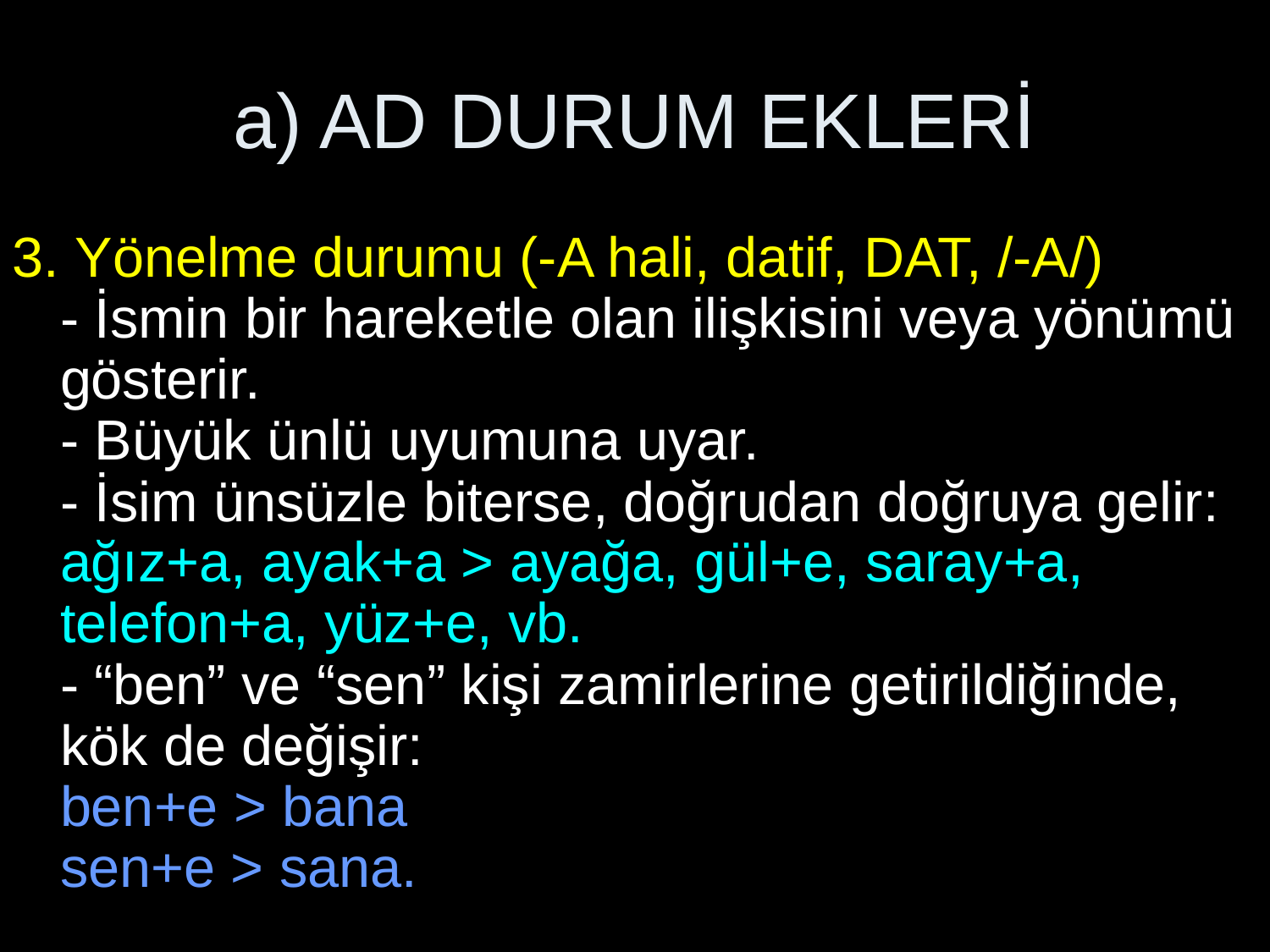

# a) AD DURUM EKLERİ
3. Yönelme durumu (-A hali, datif, DAT, /-A/)
- İsmin bir hareketle olan ilişkisini veya yönümü gösterir.
- Büyük ünlü uyumuna uyar.
- İsim ünsüzle biterse, doğrudan doğruya gelir:
ağız+a, ayak+a > ayağa, gül+e, saray+a, telefon+a, yüz+e, vb.
- “ben” ve “sen” kişi zamirlerine getirildiğinde, kök de değişir:
ben+e > bana
sen+e > sana.